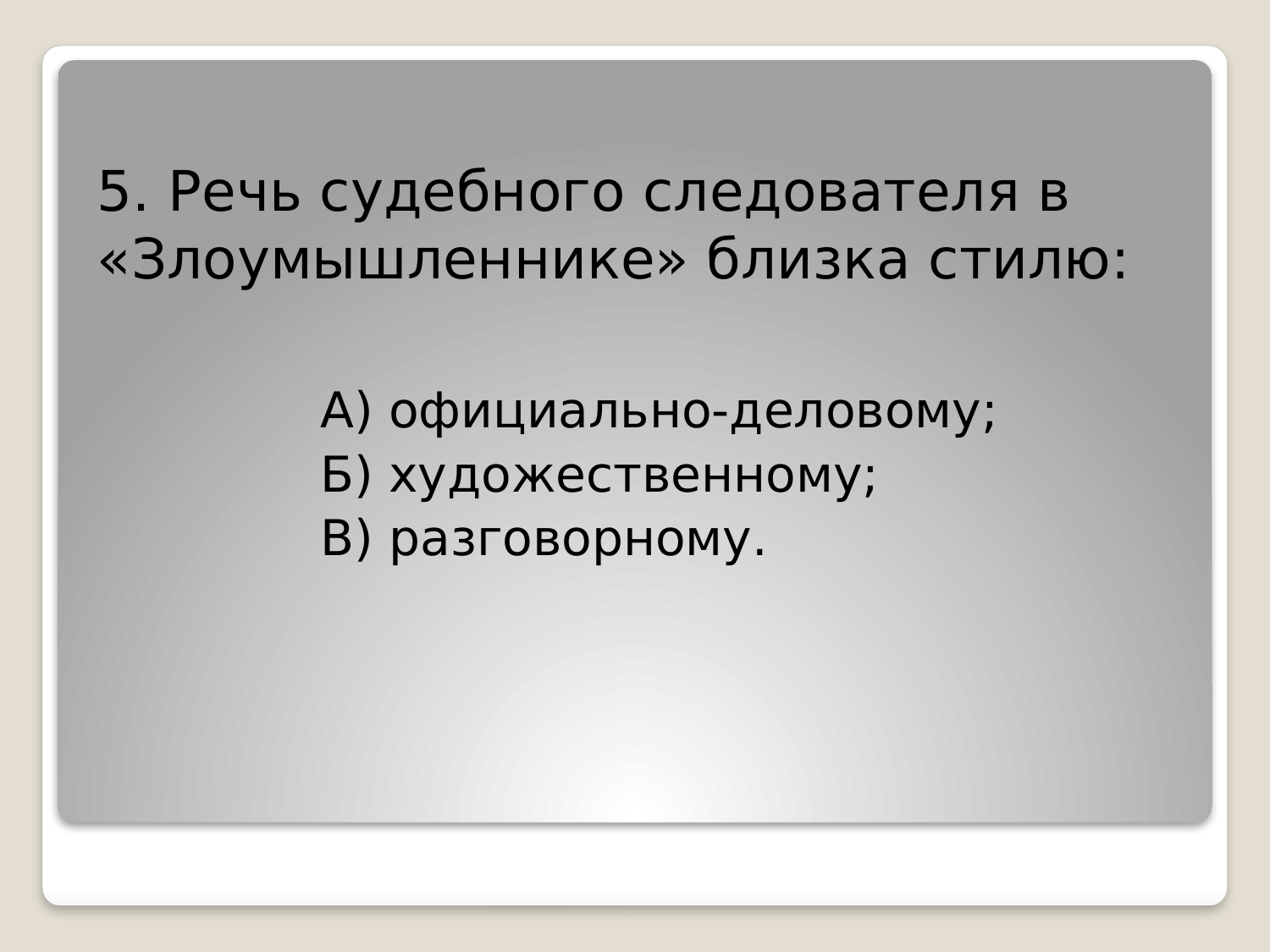

# 5. Речь судебного следователя в «Злоумышленнике» близка стилю:
А) официально-деловому;
Б) художественному;
В) разговорному.